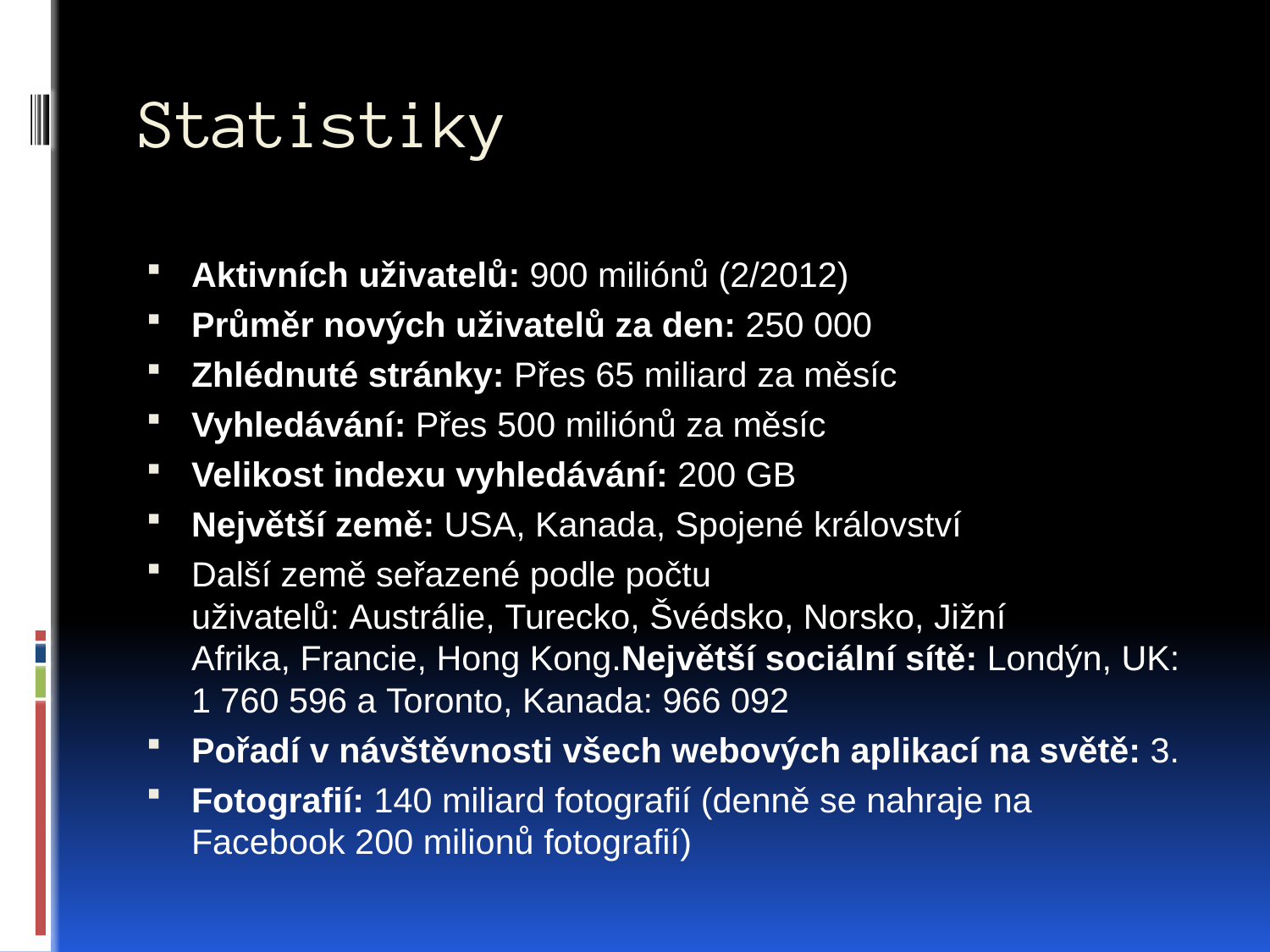

# Statistiky
Aktivních uživatelů: 900 miliónů (2/2012)
Průměr nových uživatelů za den: 250 000
Zhlédnuté stránky: Přes 65 miliard za měsíc
Vyhledávání: Přes 500 miliónů za měsíc
Velikost indexu vyhledávání: 200 GB
Největší země: USA, Kanada, Spojené království
Další země seřazené podle počtu uživatelů: Austrálie, Turecko, Švédsko, Norsko, Jižní Afrika, Francie, Hong Kong.Největší sociální sítě: Londýn, UK: 1 760 596 a Toronto, Kanada: 966 092
Pořadí v návštěvnosti všech webových aplikací na světě: 3.
Fotografií: 140 miliard fotografií (denně se nahraje na Facebook 200 milionů fotografií)